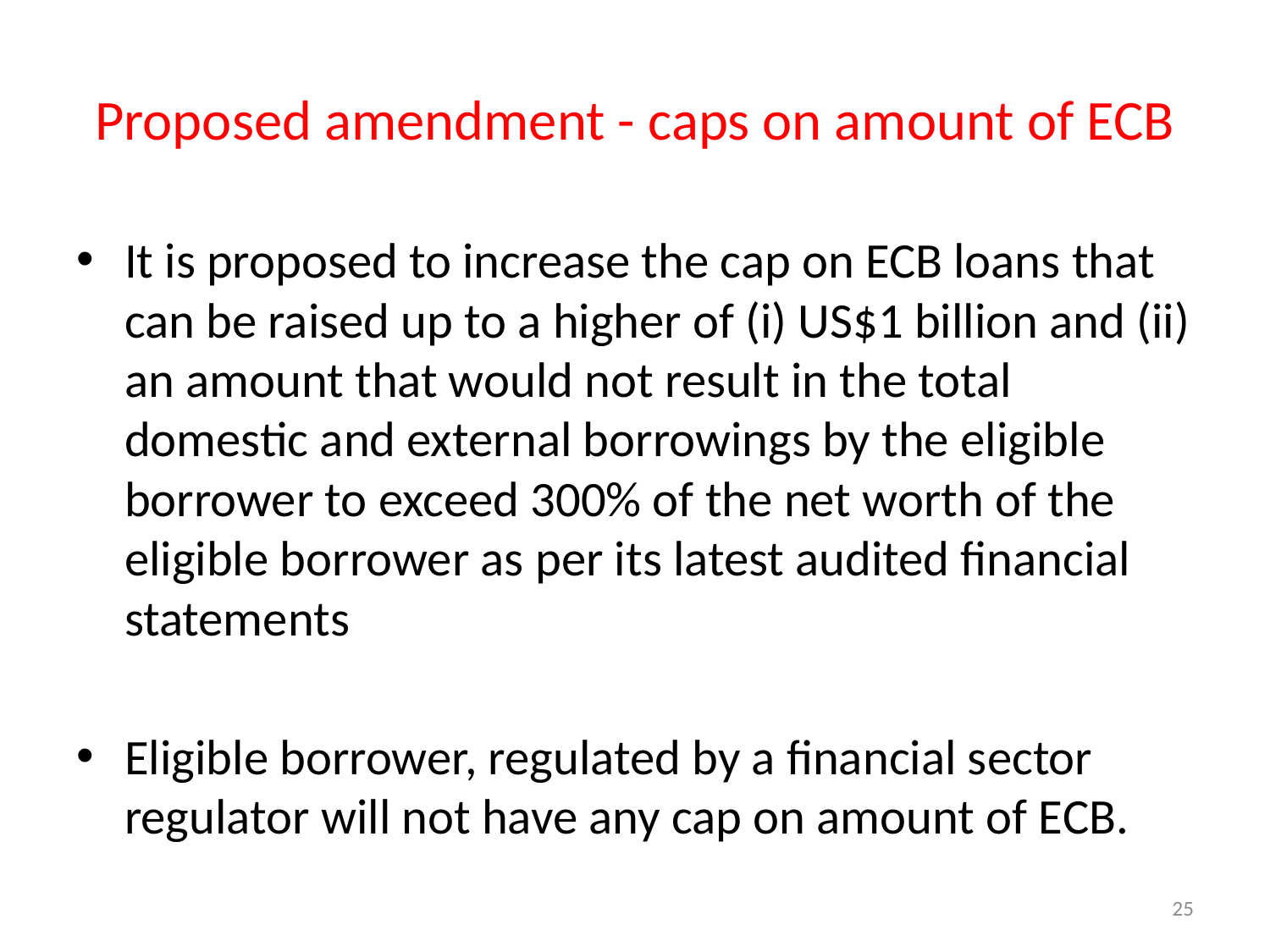

# Proposed amendment - caps on amount of ECB
It is proposed to increase the cap on ECB loans that can be raised up to a higher of (i) US$1 billion and (ii) an amount that would not result in the total domestic and external borrowings by the eligible borrower to exceed 300% of the net worth of the eligible borrower as per its latest audited financial statements

Eligible borrower, regulated by a financial sector regulator will not have any cap on amount of ECB.

25